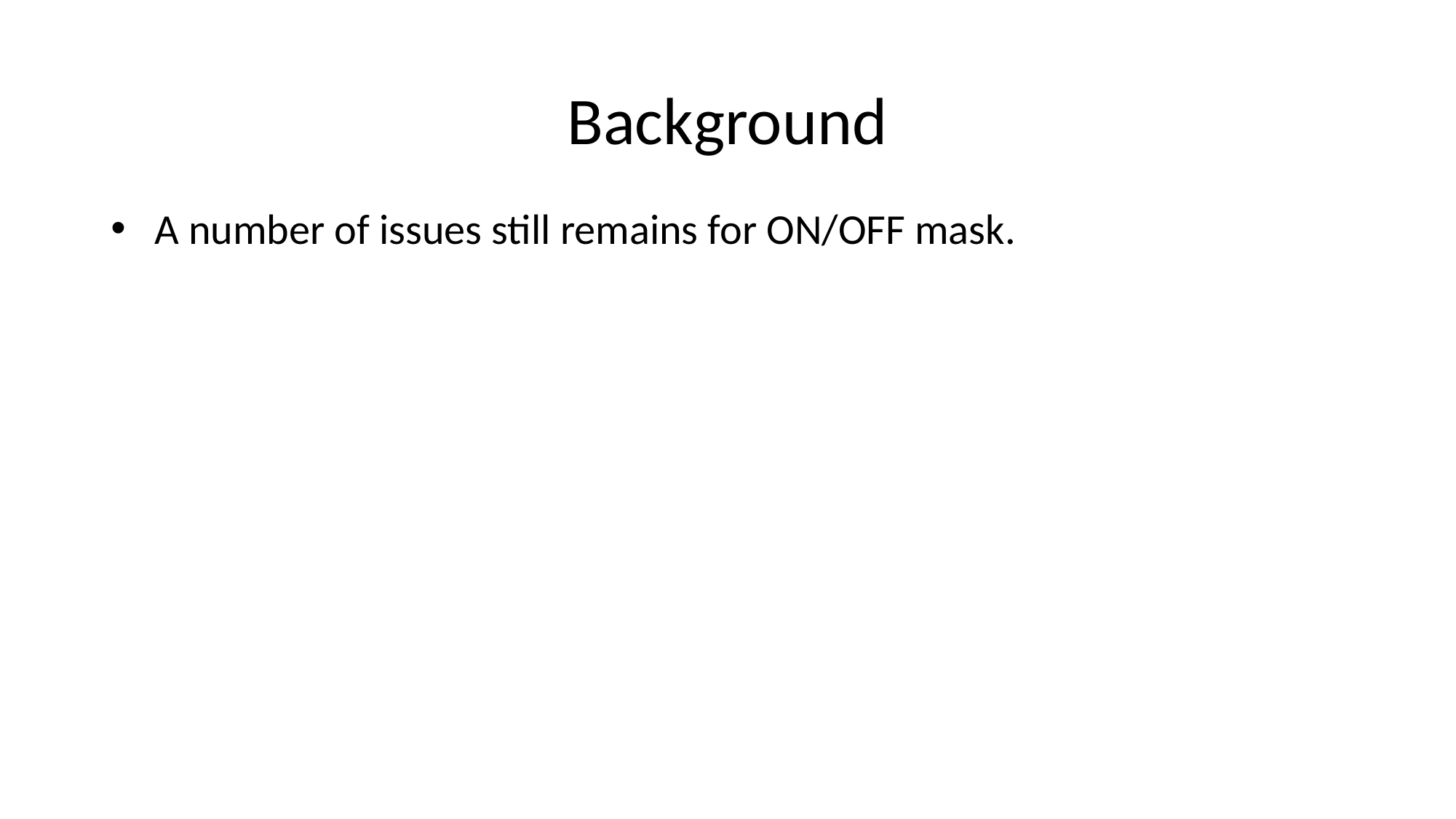

# Background
A number of issues still remains for ON/OFF mask.